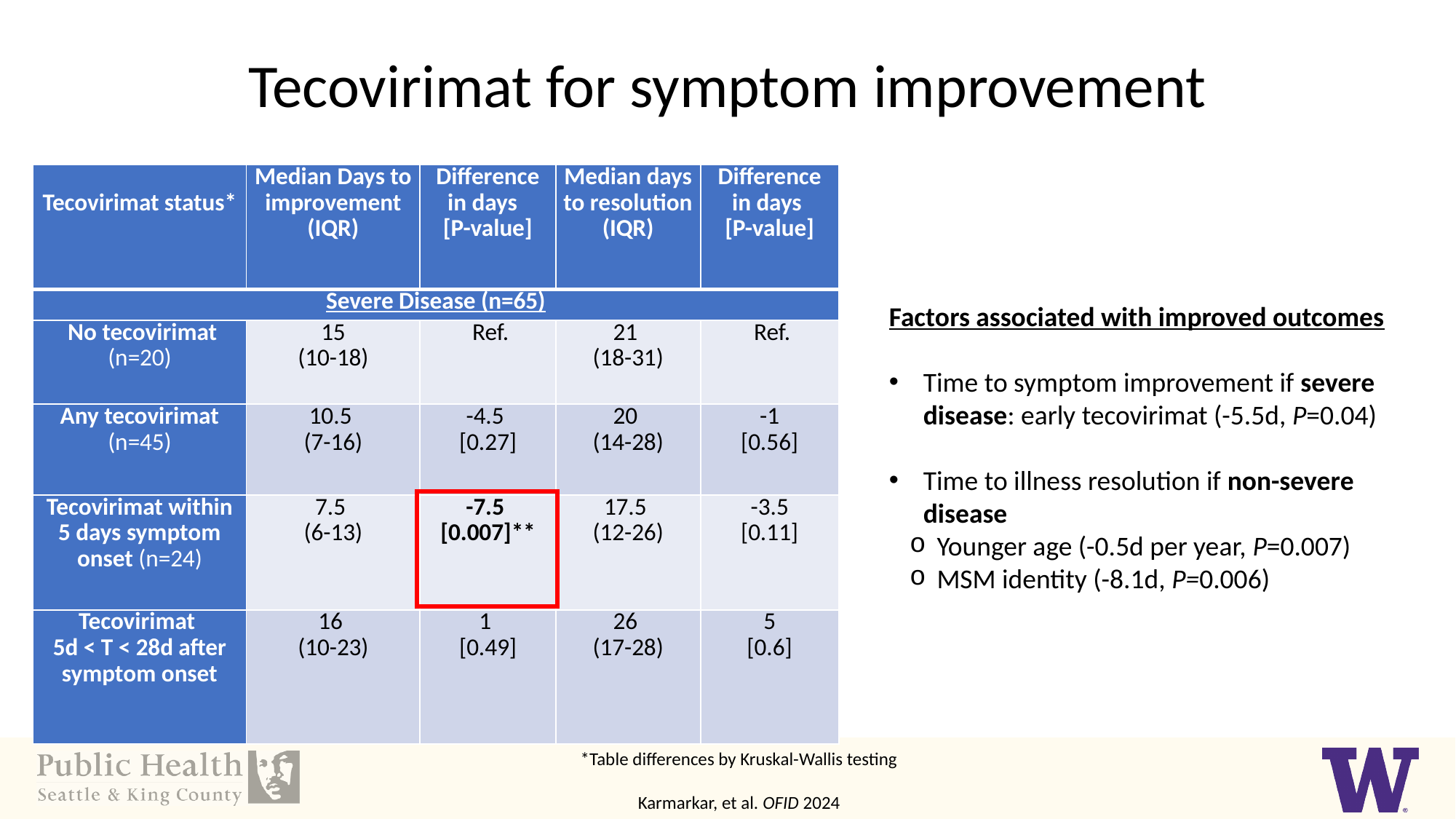

Tecovirimat for symptom improvement
| Tecovirimat status\* | Median Days to improvement (IQR) | Difference in days [P-value] | Median days to resolution (IQR) | Difference in days [P-value] |
| --- | --- | --- | --- | --- |
| Severe Disease (n=65) |  |  |  |  |
| No tecovirimat (n=20) | 15 (10-18) | Ref. | 21 (18-31) | Ref. |
| Any tecovirimat (n=45) | 10.5 (7-16) | -4.5 [0.27] | 20 (14-28) | -1 [0.56] |
| Tecovirimat within 5 days symptom onset (n=24) | 7.5 (6-13) | -7.5 [0.007]\*\* | 17.5 (12-26) | -3.5 [0.11] |
| Tecovirimat 5d < T < 28d after symptom onset | 16 (10-23) | 1 [0.49] | 26 (17-28) | 5 [0.6] |
Factors associated with improved outcomes

Time to symptom improvement if severe disease: early tecovirimat (-5.5d, P=0.04)

Time to illness resolution if non-severe disease
Younger age (-0.5d per year, P=0.007)
MSM identity (-8.1d, P=0.006)

*Table differences by Kruskal-Wallis testing
Karmarkar, et al. OFID 2024